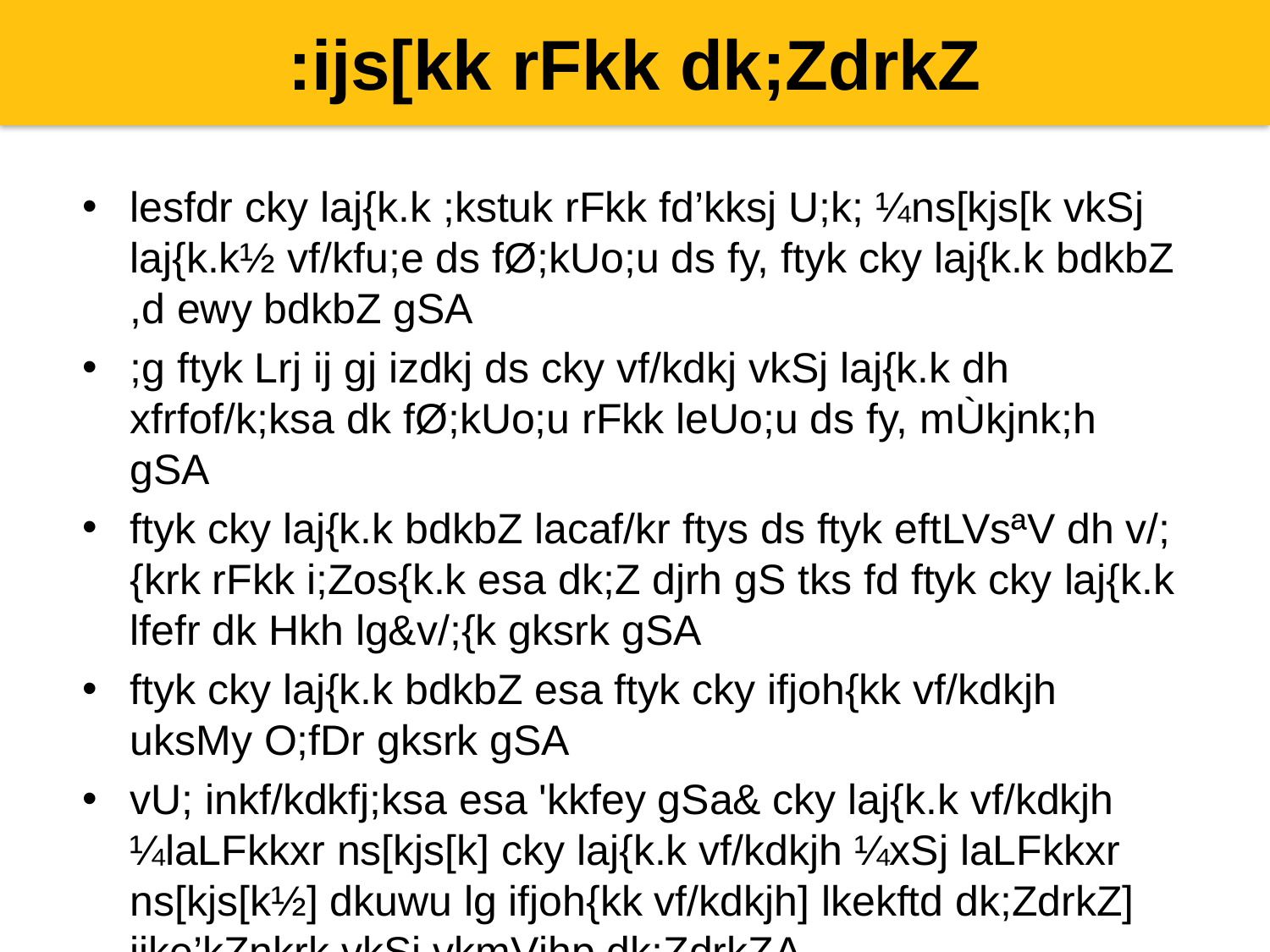

:ijs[kk rFkk dk;ZdrkZ
lesfdr cky laj{k.k ;kstuk rFkk fd’kksj U;k; ¼ns[kjs[k vkSj laj{k.k½ vf/kfu;e ds fØ;kUo;u ds fy, ftyk cky laj{k.k bdkbZ ,d ewy bdkbZ gSA
;g ftyk Lrj ij gj izdkj ds cky vf/kdkj vkSj laj{k.k dh xfrfof/k;ksa dk fØ;kUo;u rFkk leUo;u ds fy, mÙkjnk;h gSA
ftyk cky laj{k.k bdkbZ lacaf/kr ftys ds ftyk eftLVsªV dh v/;{krk rFkk i;Zos{k.k esa dk;Z djrh gS tks fd ftyk cky laj{k.k lfefr dk Hkh lg&v/;{k gksrk gSA
ftyk cky laj{k.k bdkbZ esa ftyk cky ifjoh{kk vf/kdkjh uksMy O;fDr gksrk gSA
vU; inkf/kdkfj;ksa esa 'kkfey gSa& cky laj{k.k vf/kdkjh ¼laLFkkxr ns[kjs[k] cky laj{k.k vf/kdkjh ¼xSj laLFkkxr ns[kjs[k½] dkuwu lg ifjoh{kk vf/kdkjh] lkekftd dk;ZdrkZ] ijke’kZnkrk vkSj vkmVjhp dk;ZdrkZA